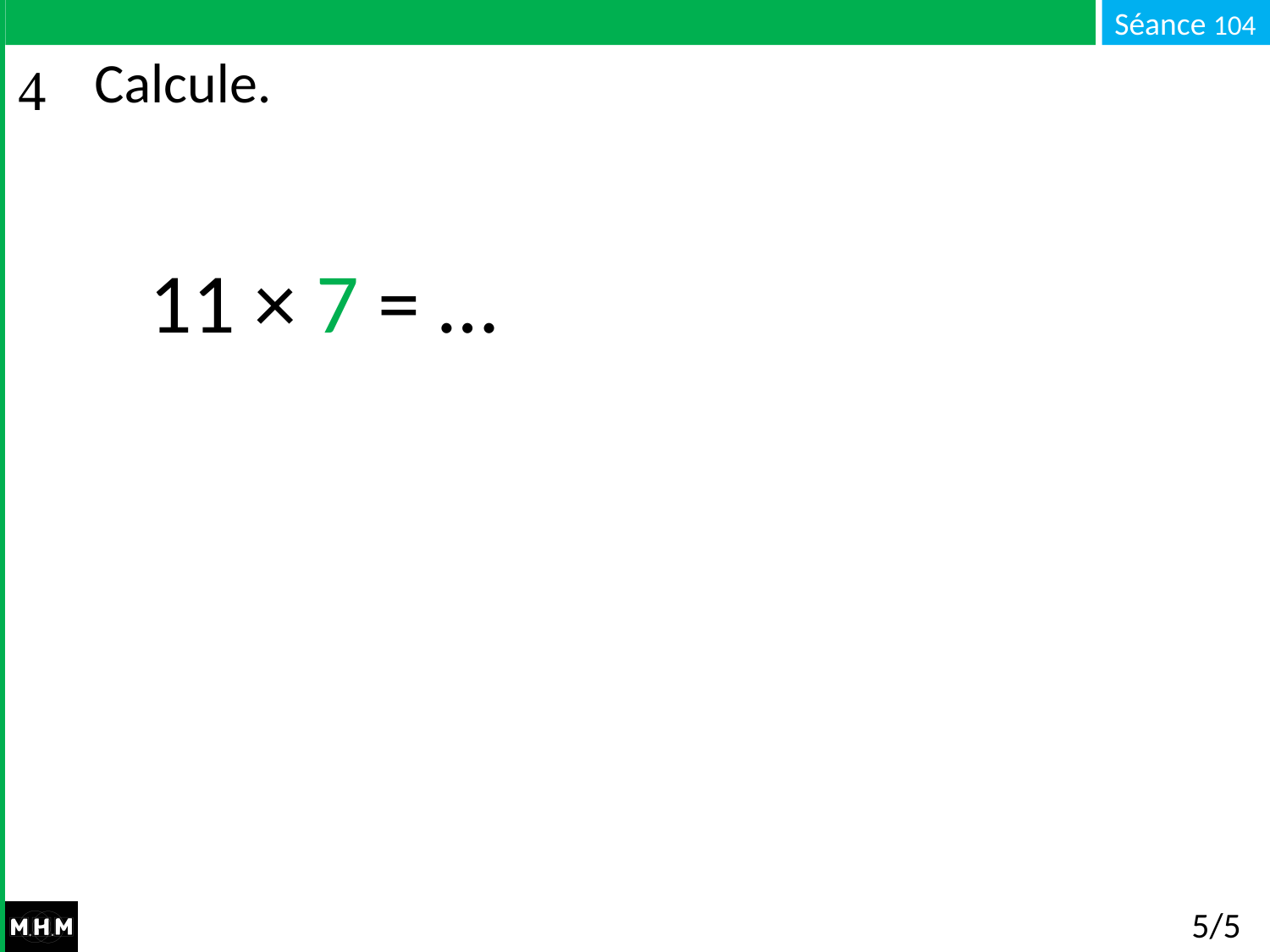

# Calcule.
11 × 7 = …
5/5